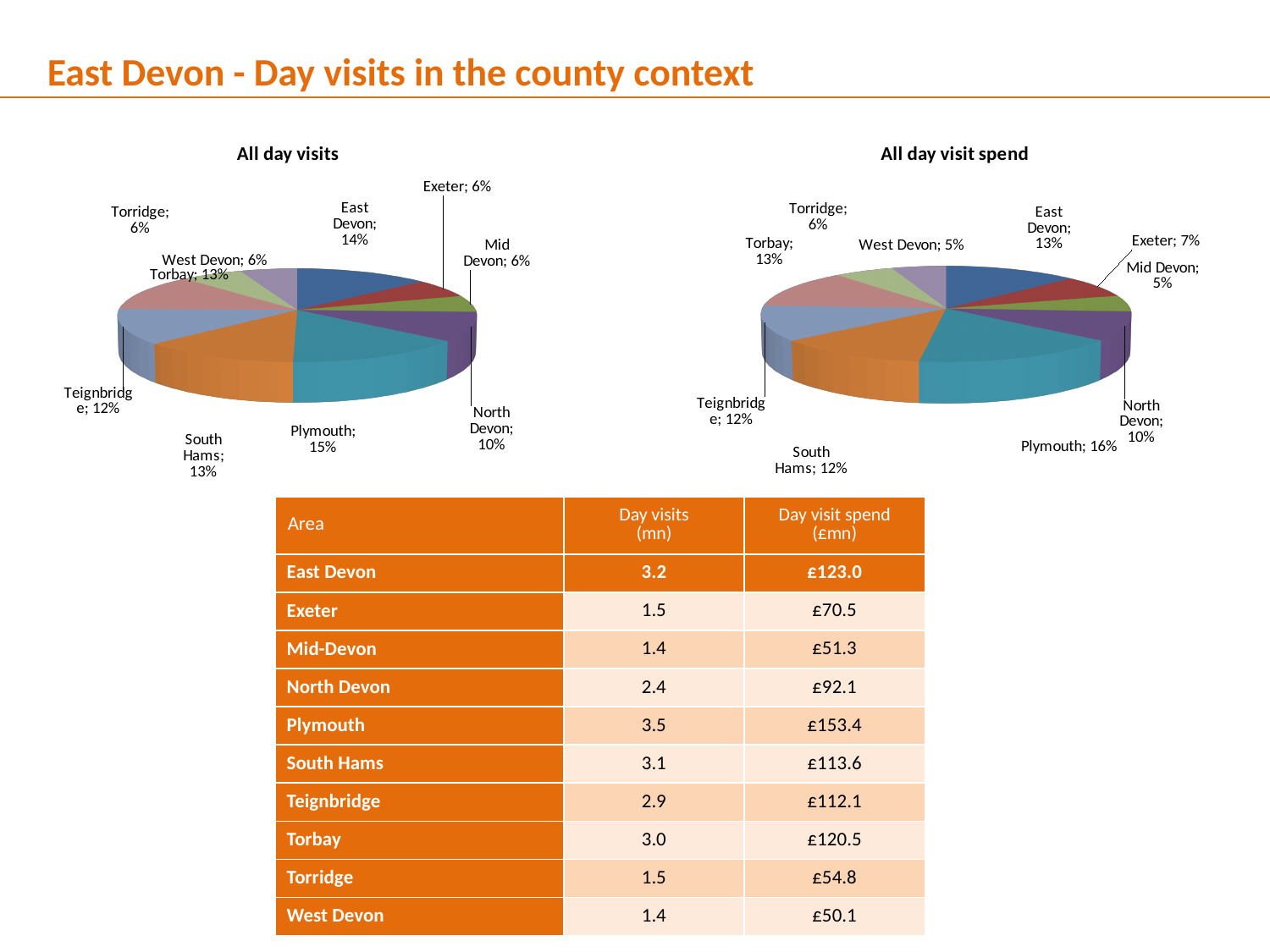

East Devon - Day visits in the county context

[unsupported chart]

[unsupported chart]

| Area | Day visits (mn) | Day visit spend (£mn) |
| --- | --- | --- |
| East Devon | 3.2 | £123.0 |
| Exeter | 1.5 | £70.5 |
| Mid-Devon | 1.4 | £51.3 |
| North Devon | 2.4 | £92.1 |
| Plymouth | 3.5 | £153.4 |
| South Hams | 3.1 | £113.6 |
| Teignbridge | 2.9 | £112.1 |
| Torbay | 3.0 | £120.5 |
| Torridge | 1.5 | £54.8 |
| West Devon | 1.4 | £50.1 |